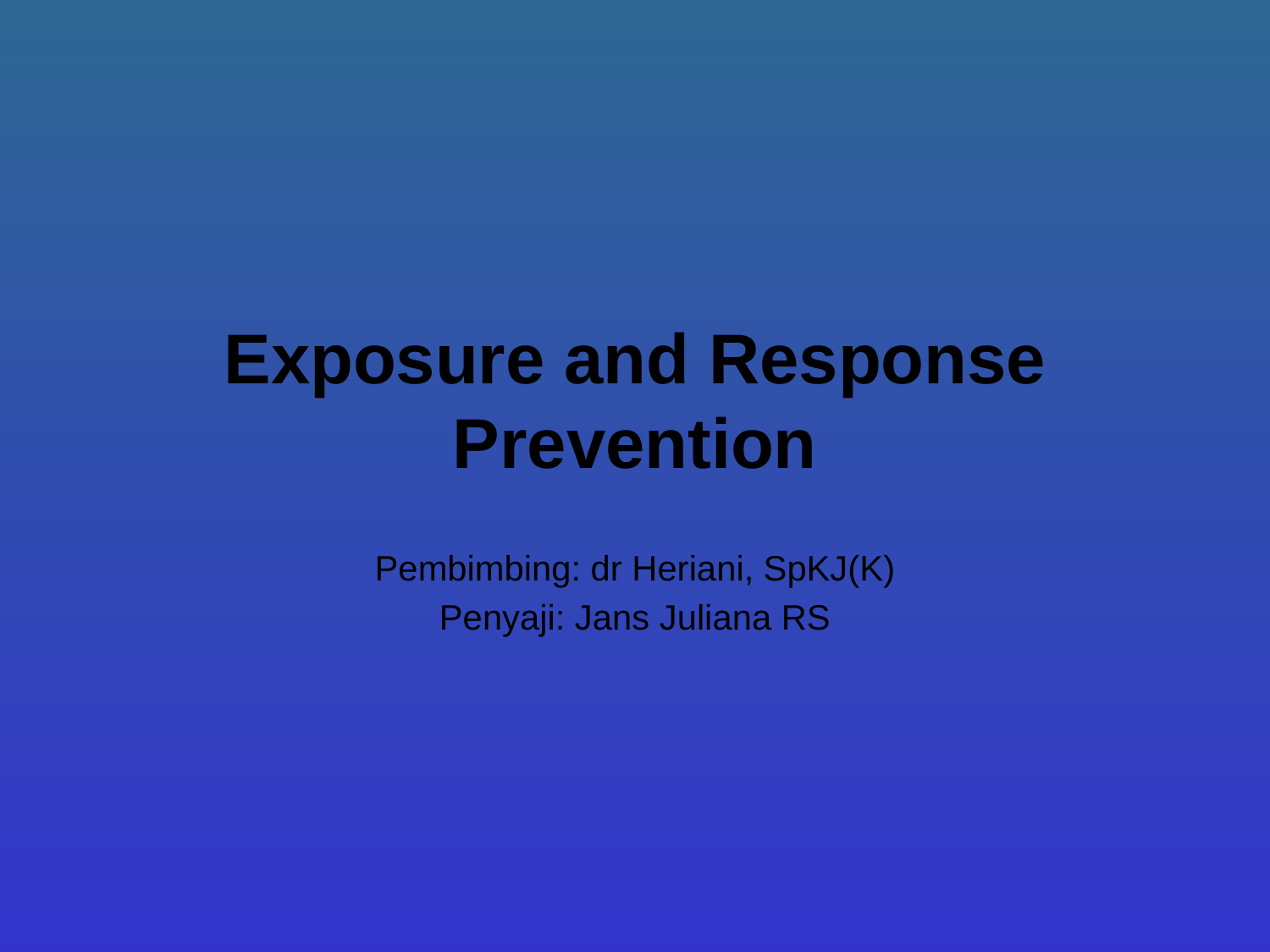

# Exposure and Response Prevention
Pembimbing: dr Heriani, SpKJ(K)
Penyaji: Jans Juliana RS